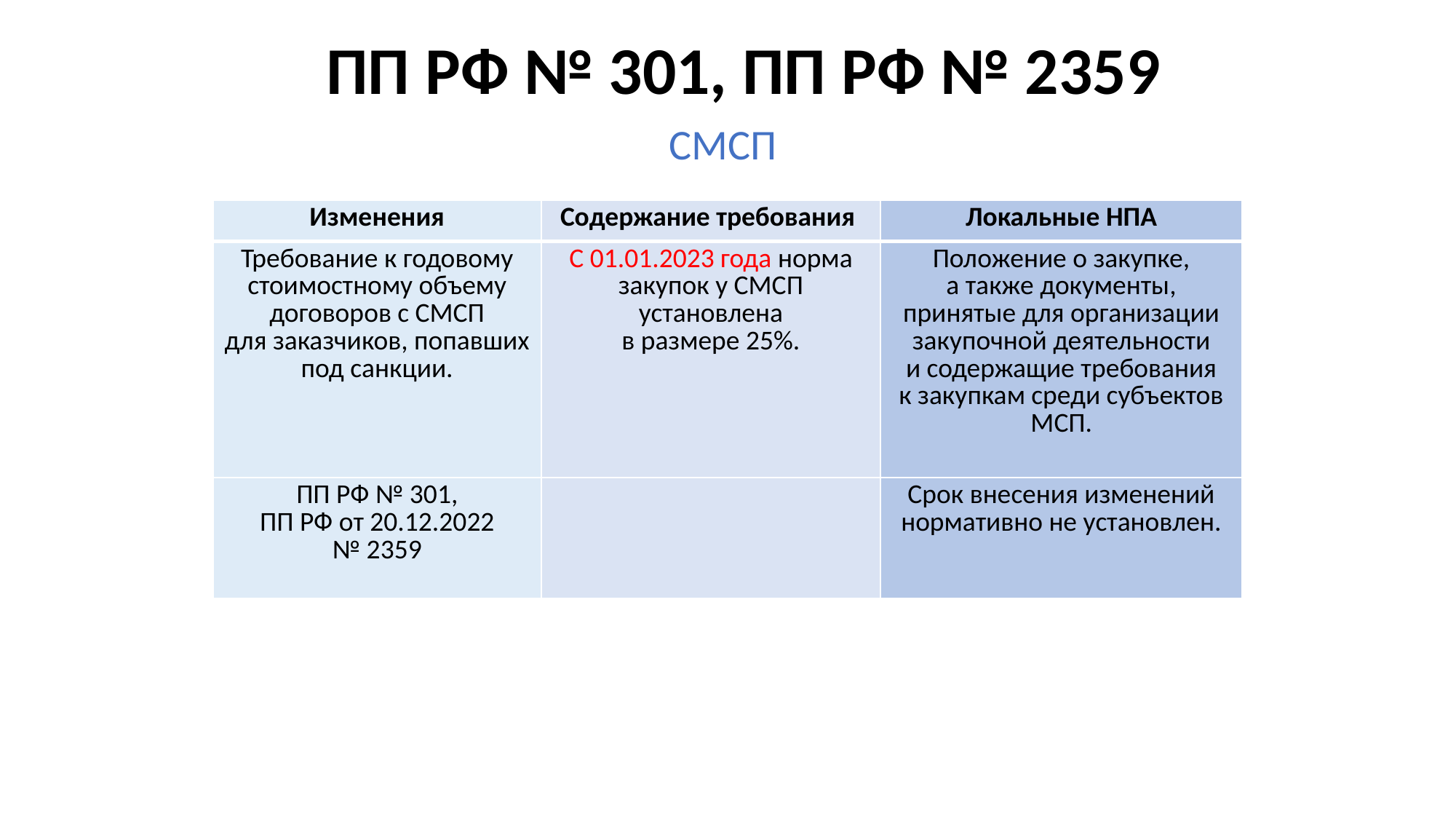

# ПП РФ № 301, ПП РФ № 2359
СМСП
| Изменения | Содержание требования | Локальные НПА |
| --- | --- | --- |
| Требование к годовому стоимостному объему договоров с СМСП для заказчиков, попавших под санкции. | С 01.01.2023 года норма закупок у СМСП установлена в размере 25%. | Положение о закупке, а также документы, принятые для организации закупочной деятельности и содержащие требования к закупкам среди субъектов МСП. |
| ПП РФ № 301, ПП РФ от 20.12.2022 № 2359 |  | Срок внесения изменений нормативно не установлен. |